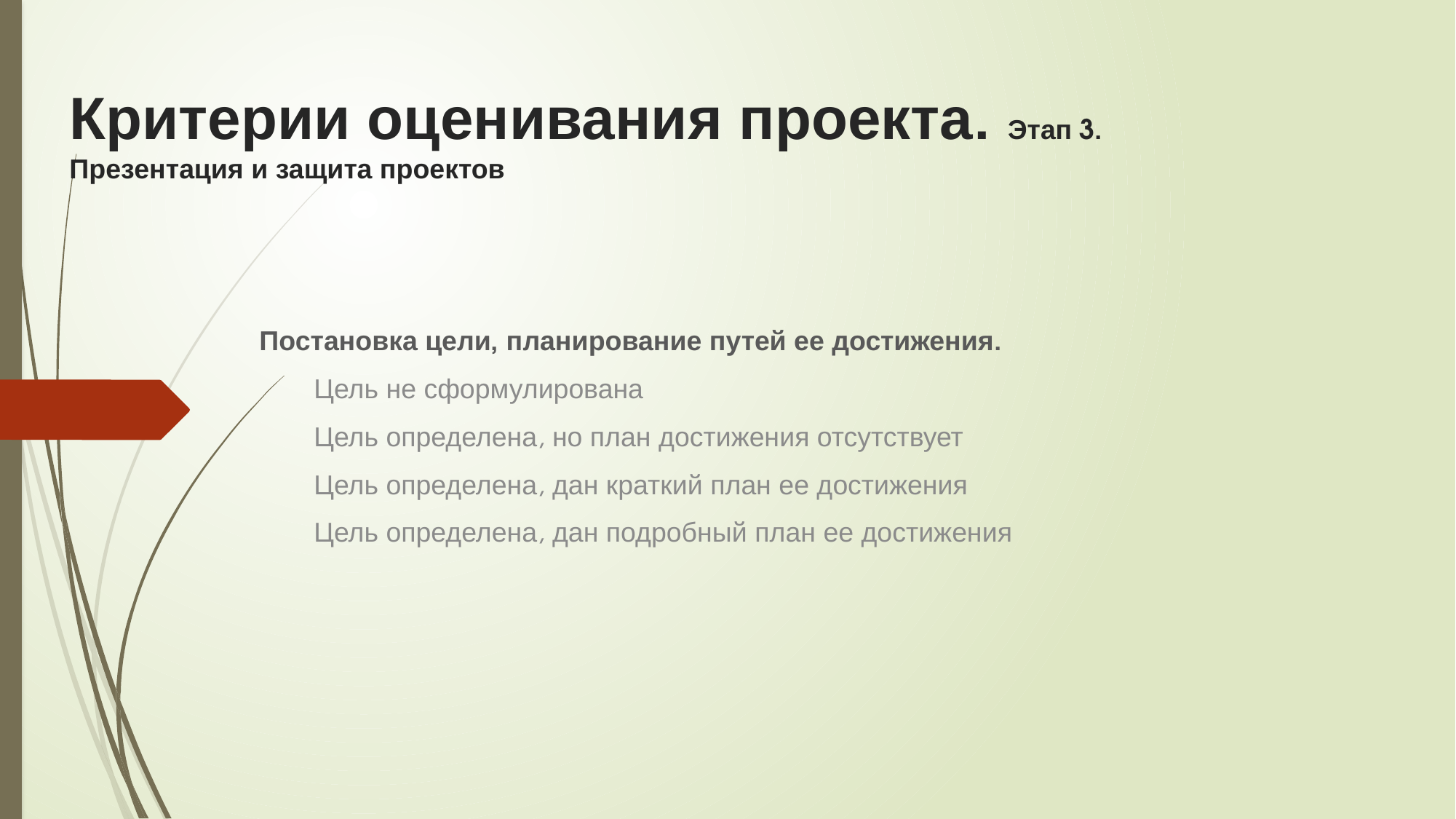

# Критерии оценивания проекта. Этап 3. Презентация и защита проектов
Постановка цели, планирование путей ее достижения.
Цель не сформулирована
Цель определена, но план достижения отсутствует
Цель определена, дан краткий план ее достижения
Цель определена, дан подробный план ее достижения